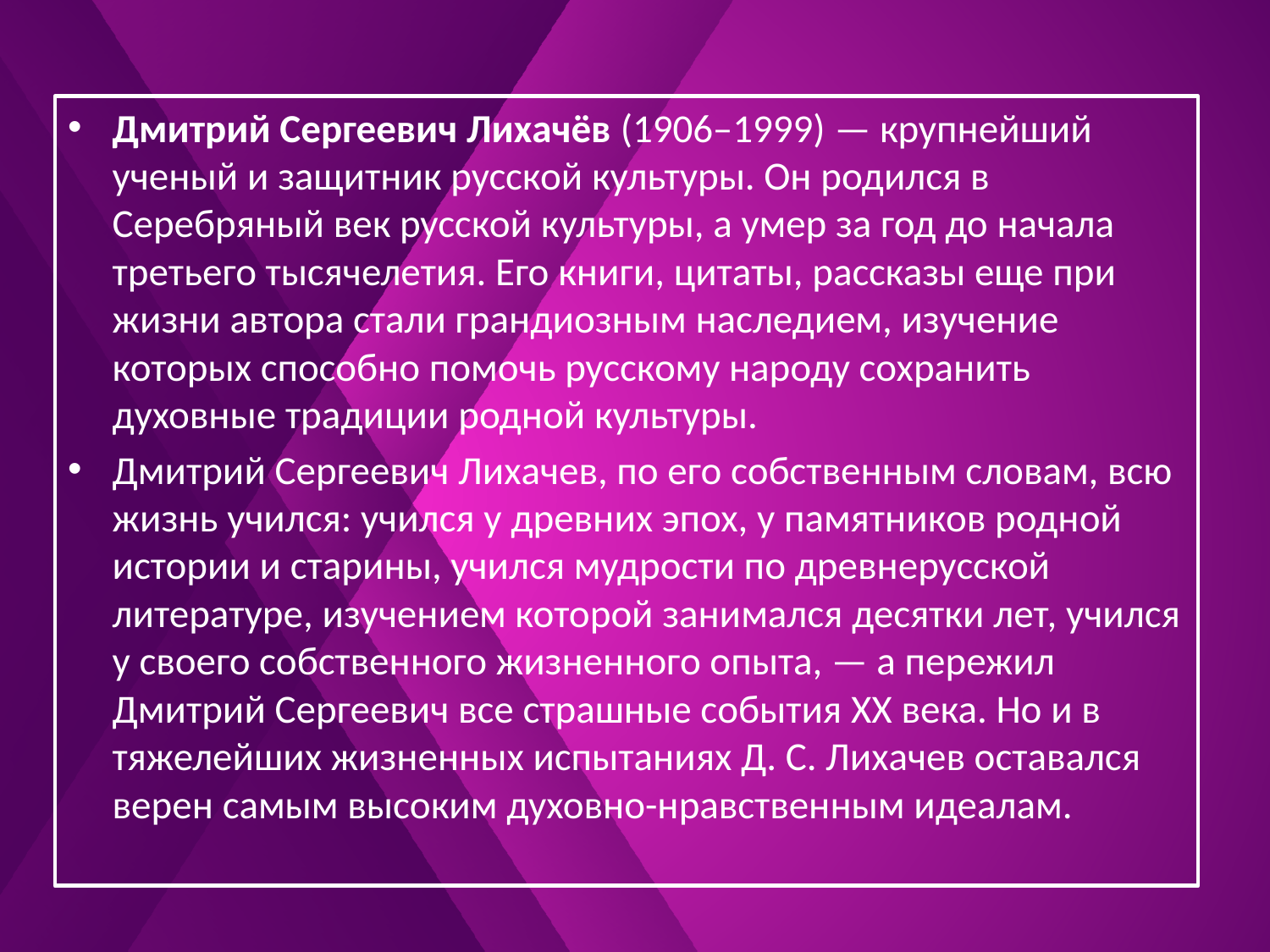

Дмитрий Сергеевич Лихачёв (1906–1999) — крупнейший ученый и защитник русской культуры. Он родился в Серебряный век русской культуры, а умер за год до начала третьего тысячелетия. Его книги, цитаты, рассказы еще при жизни автора стали грандиозным наследием, изучение которых способно помочь русскому народу сохранить духовные традиции родной культуры.
Дмитрий Сергеевич Лихачев, по его собственным словам, всю жизнь учился: учился у древних эпох, у памятников родной истории и старины, учился мудрости по древнерусской литературе, изучением которой занимался десятки лет, учился у своего собственного жизненного опыта, — а пережил Дмитрий Сергеевич все страшные события XX века. Но и в тяжелейших жизненных испытаниях Д. С. Лихачев оставался верен самым высоким духовно-нравственным идеалам.